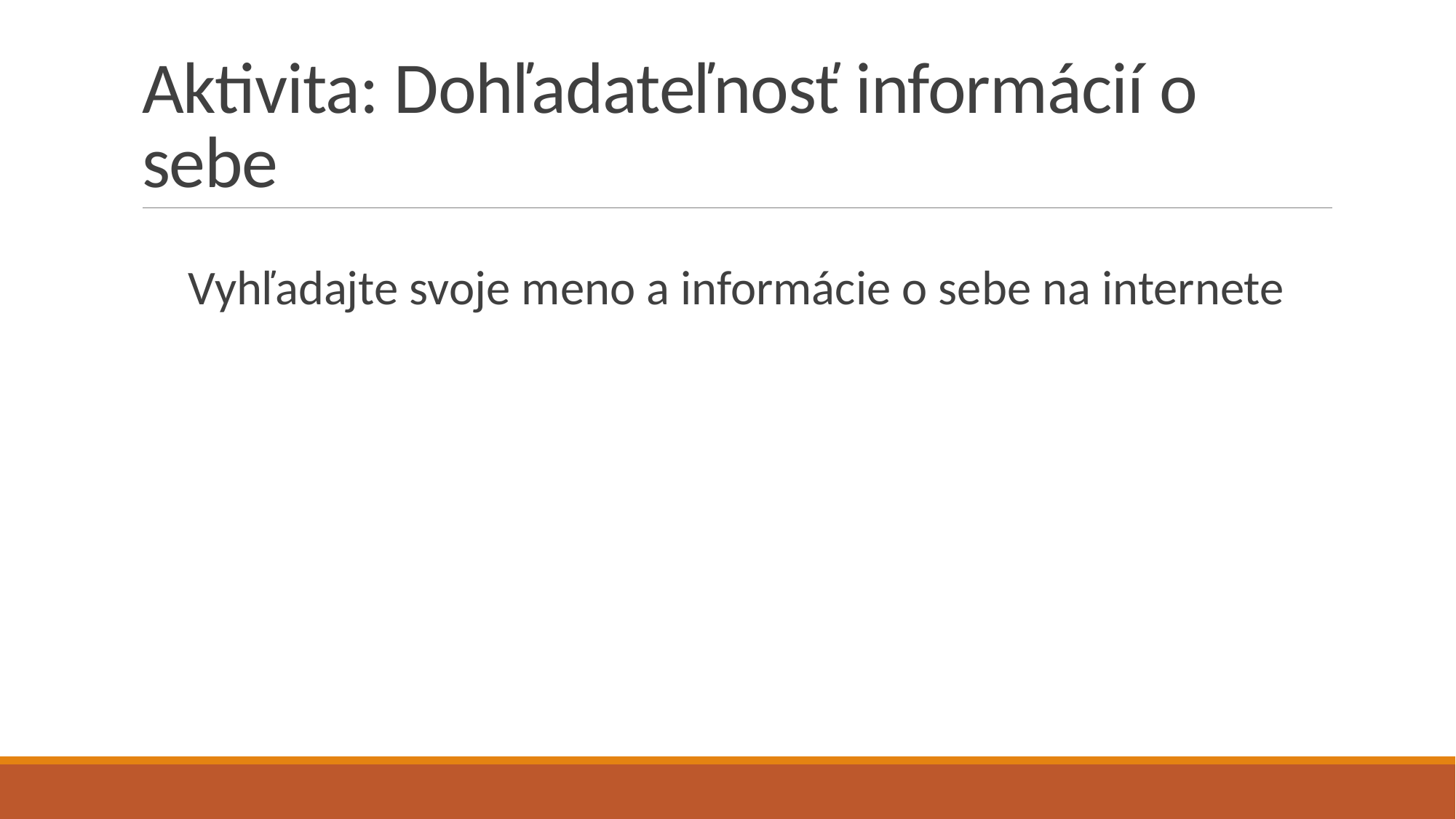

# Aktivita: Dohľadateľnosť informácií o sebe
Vyhľadajte svoje meno a informácie o sebe na internete